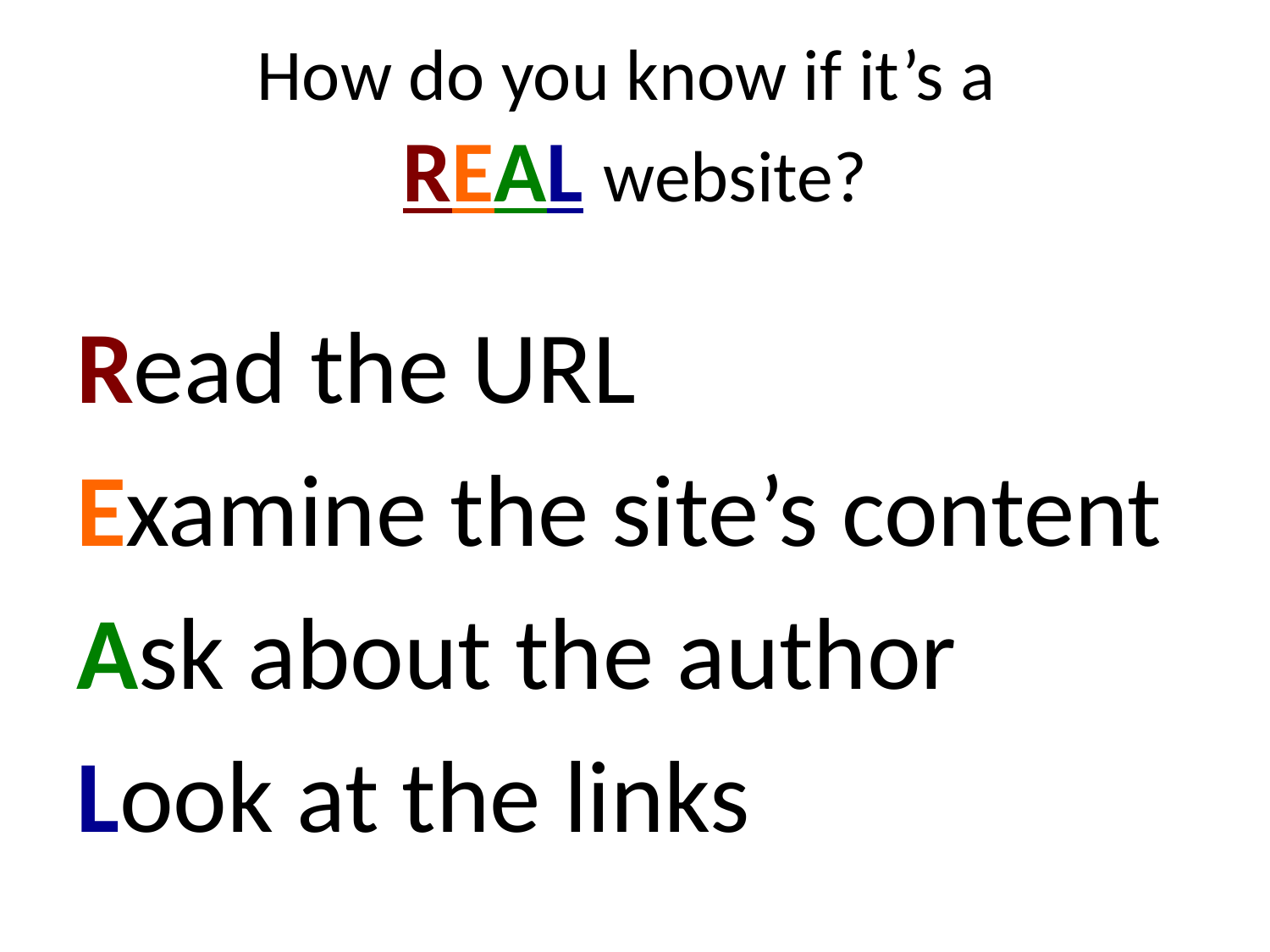

# How do you know if it’s a REAL website?
Read the URL
Examine the site’s content
Ask about the author
Look at the links